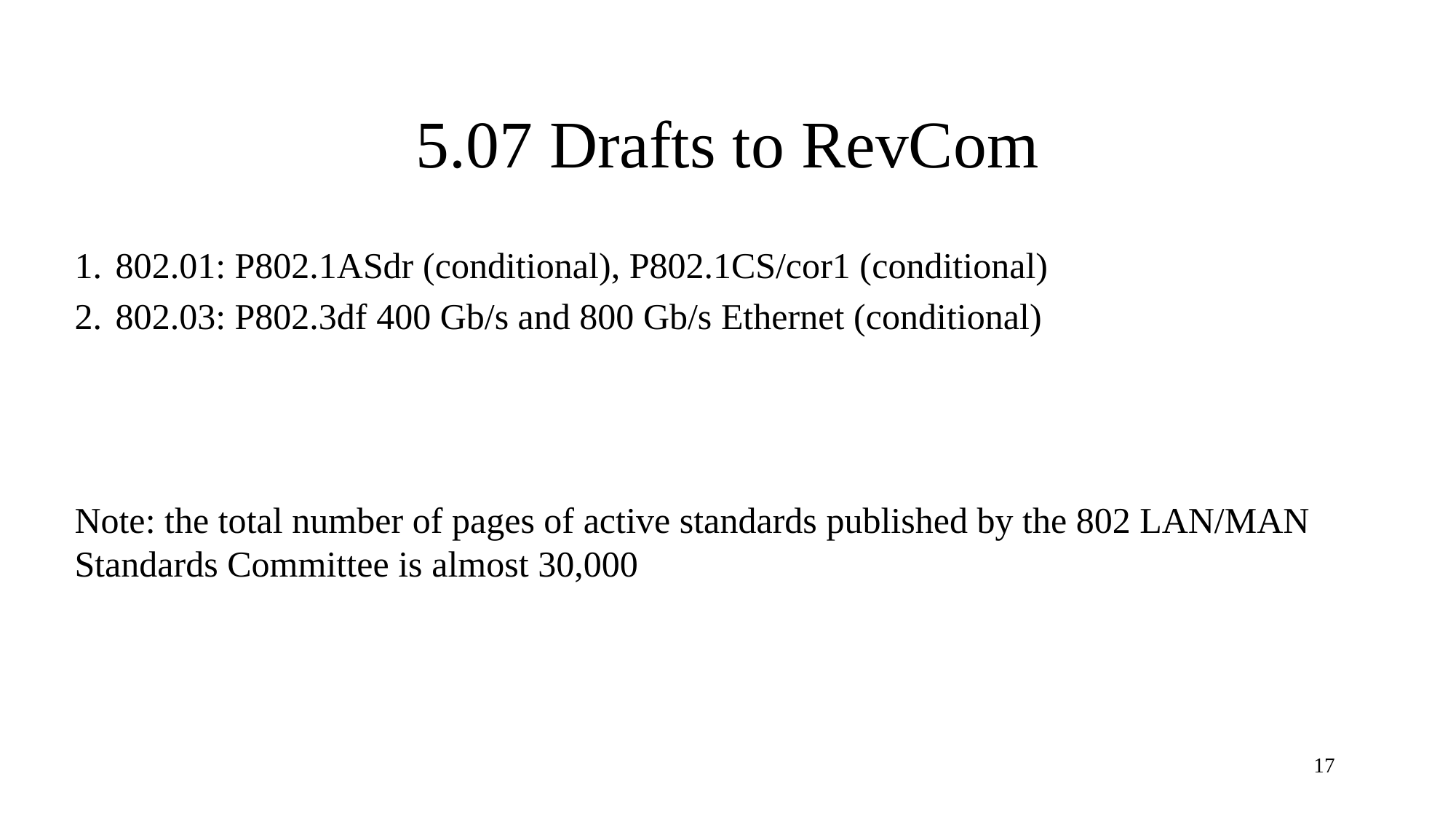

# 5.07 Drafts to RevCom
802.01: P802.1ASdr (conditional), P802.1CS/cor1 (conditional)
802.03: P802.3df 400 Gb/s and 800 Gb/s Ethernet (conditional)

Note: the total number of pages of active standards published by the 802 LAN/MAN Standards Committee is almost 30,000
17